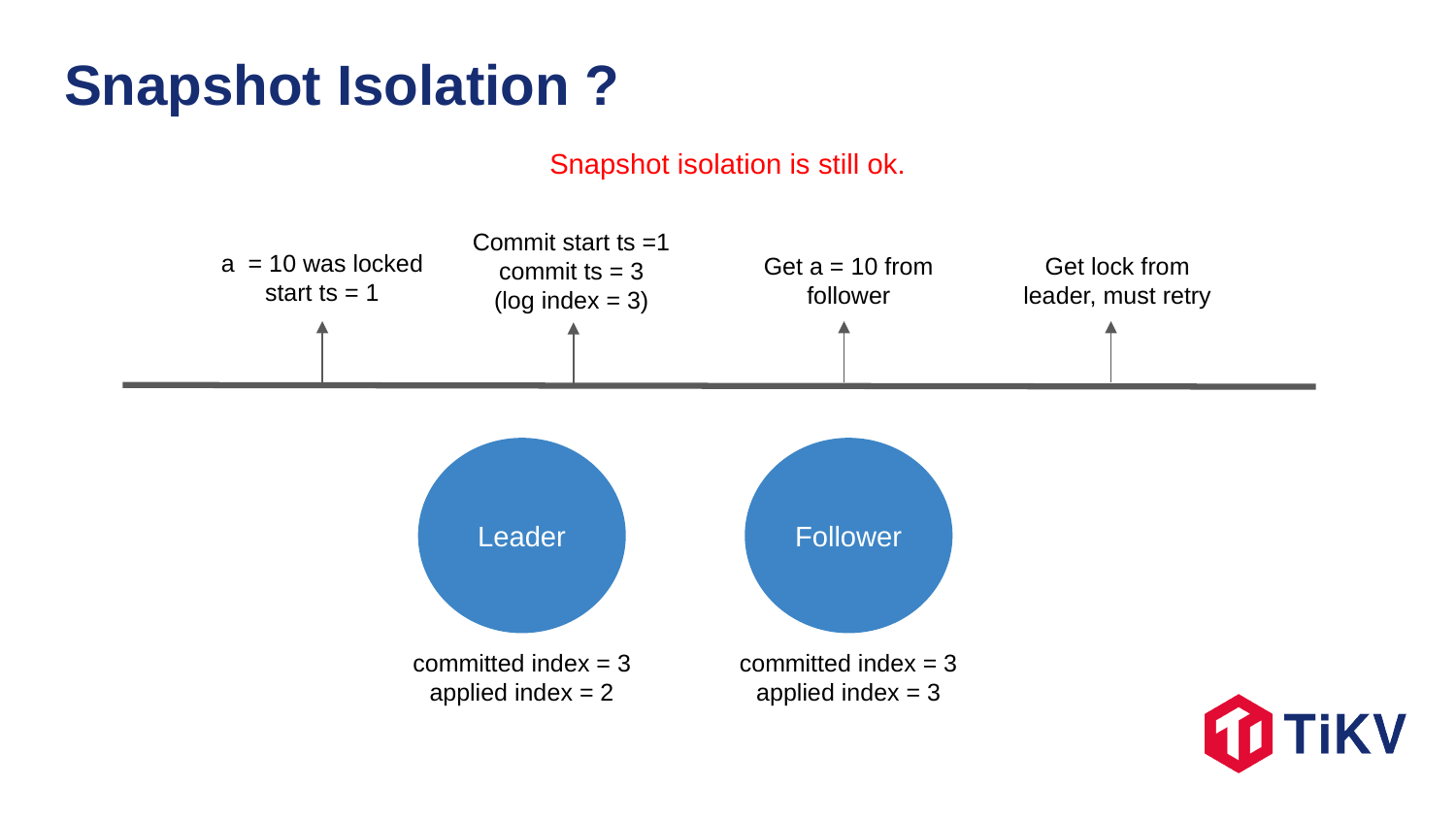

Snapshot Isolation ?
Snapshot isolation is still ok.
Commit start ts =1
commit ts = 3
(log index = 3)

a  = 10 was locked
start ts = 1
Get a = 10 from follower

Get lock from leader, must retry

Leader
Follower
committed index = 3
applied index = 2
committed index = 3
applied index = 3